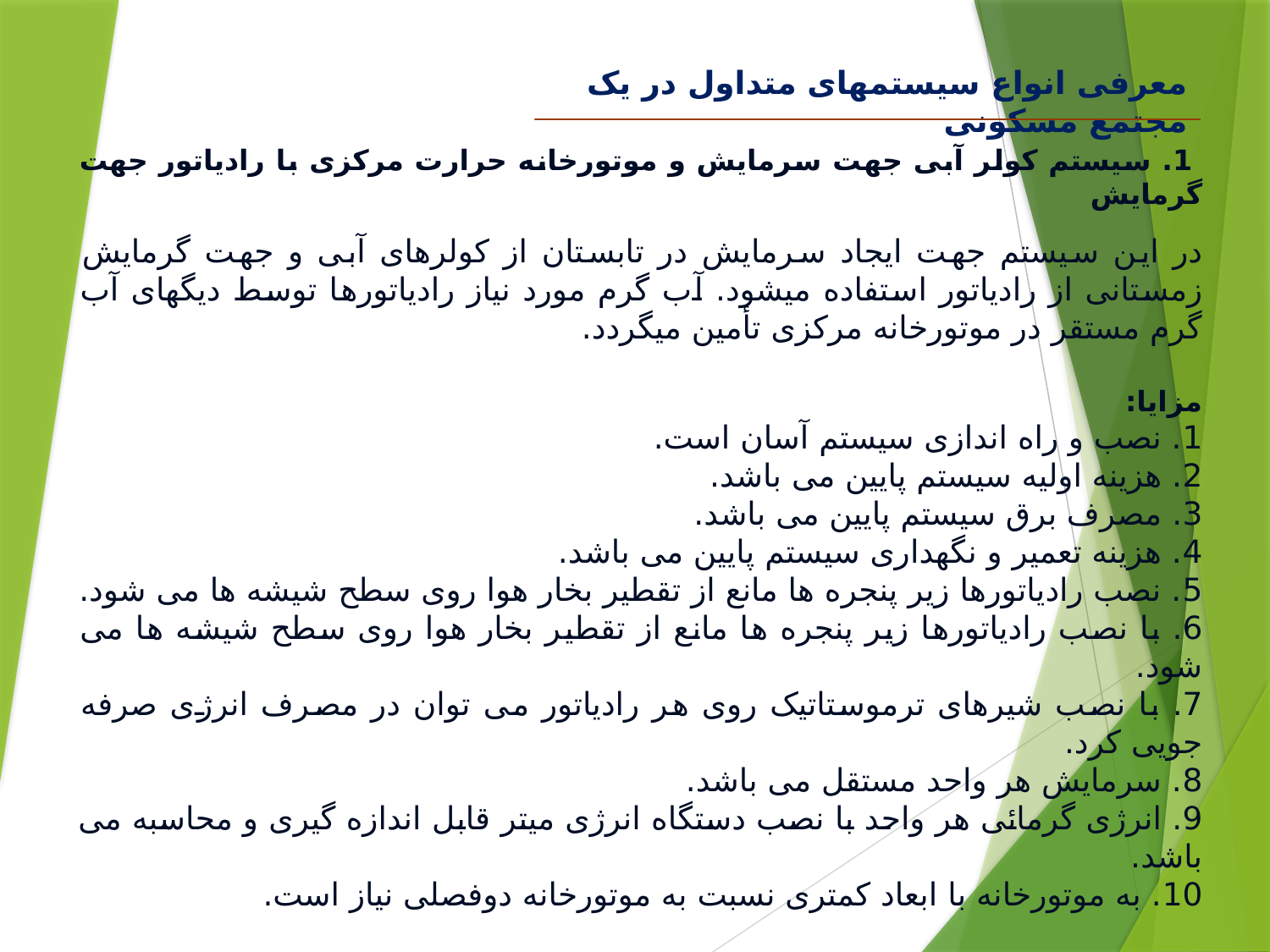

معرفی انواع سیستم‏های متداول در یک مجتمع مسکونی
 1. سیستم کولر آبی جهت سرمایش و موتورخانه حرارت مرکزی با رادیاتور جهت گرمایش

در این سیستم جهت ایجاد سرمایش در تابستان از کولرهای آبی و جهت گرمایش زمستانی از رادیاتور استفاده می‏شود. آب گرم مورد نیاز رادیاتورها توسط دیگ‏های آب گرم مستقر در موتورخانه مرکزی تأمین می‏گردد.

مزایا:
1. نصب و راه اندازی سیستم آسان است.
2. هزینه اولیه سیستم پایین می باشد.
3. مصرف برق سیستم پایین می باشد.
4. هزینه تعمیر و نگهداری سیستم پایین می باشد.
5. نصب رادیاتورها زیر پنجره ها مانع از تقطیر بخار هوا روی سطح شیشه ها می شود.
6. با نصب رادیاتورها زیر پنجره ها مانع از تقطیر بخار هوا روی سطح شیشه ها می شود.
7. با نصب شیرهای ترموستاتیک روی هر رادیاتور می توان در مصرف انرژی صرفه جویی کرد.
8. سرمایش هر واحد مستقل می باشد.
9. انرژی گرمائی هر واحد با نصب دستگاه انرژی میتر قابل اندازه گیری و محاسبه می باشد.
10. به موتورخانه با ابعاد کمتری نسبت به موتورخانه دوفصلی نیاز است.